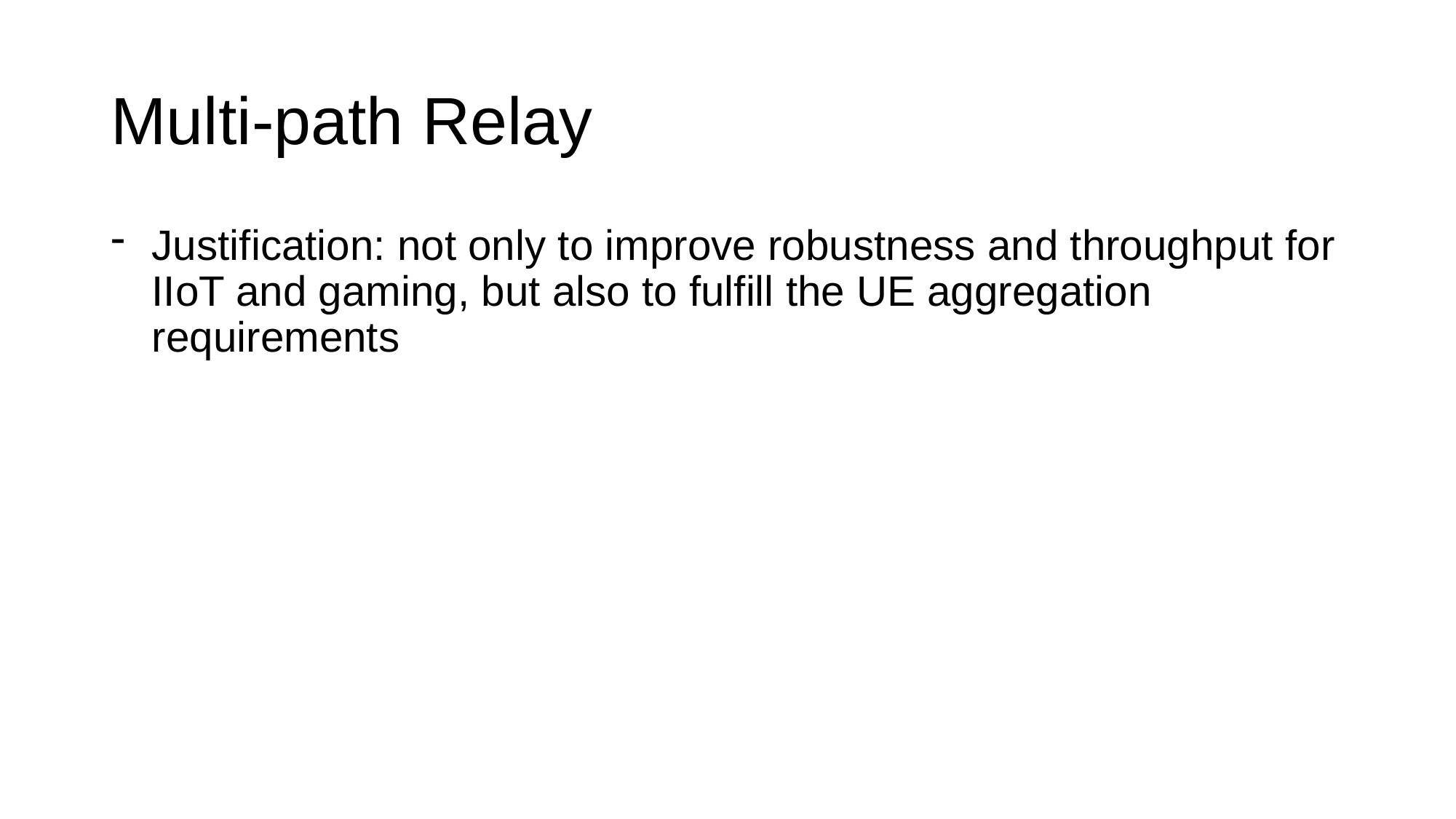

# Multi-path Relay
Justification: not only to improve robustness and throughput for IIoT and gaming, but also to fulfill the UE aggregation requirements